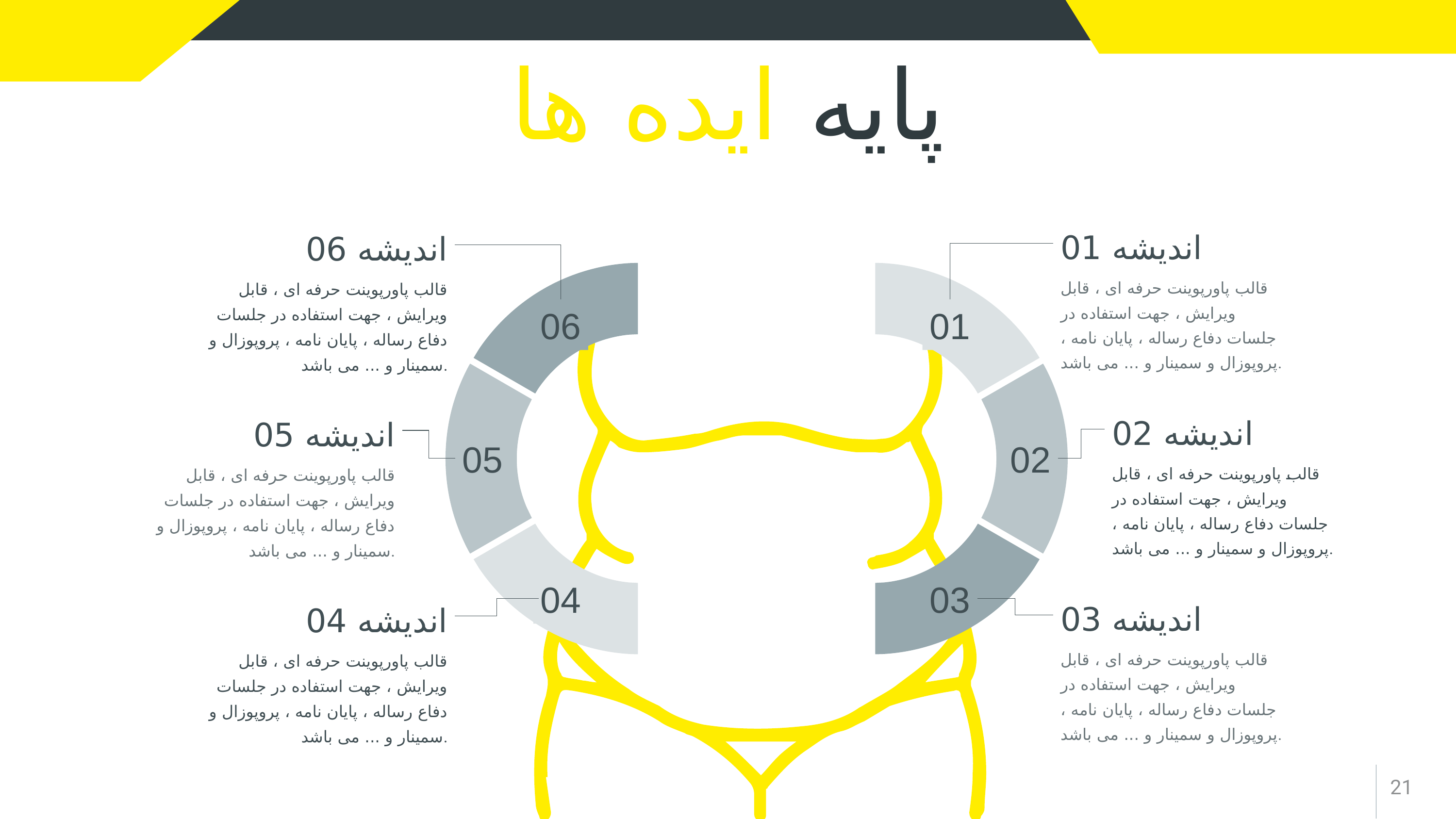

# پایه ایده ها
اندیشه 01
اندیشه 06

06

01
قالب پاورپوينت حرفه ای ، قابل ویرایش ، جهت استفاده در جلسات دفاع رساله ، پایان نامه ، پروپوزال و سمینار و ... می باشد.
قالب پاورپوينت حرفه ای ، قابل ویرایش ، جهت استفاده در جلسات دفاع رساله ، پایان نامه ، پروپوزال و سمینار و ... می باشد.

02

05
اندیشه 02
اندیشه 05
قالب پاورپوينت حرفه ای ، قابل ویرایش ، جهت استفاده در جلسات دفاع رساله ، پایان نامه ، پروپوزال و سمینار و ... می باشد.
قالب پاورپوينت حرفه ای ، قابل ویرایش ، جهت استفاده در جلسات دفاع رساله ، پایان نامه ، پروپوزال و سمینار و ... می باشد.

04

03
اندیشه 03
اندیشه 04
قالب پاورپوينت حرفه ای ، قابل ویرایش ، جهت استفاده در جلسات دفاع رساله ، پایان نامه ، پروپوزال و سمینار و ... می باشد.
قالب پاورپوينت حرفه ای ، قابل ویرایش ، جهت استفاده در جلسات دفاع رساله ، پایان نامه ، پروپوزال و سمینار و ... می باشد.
21